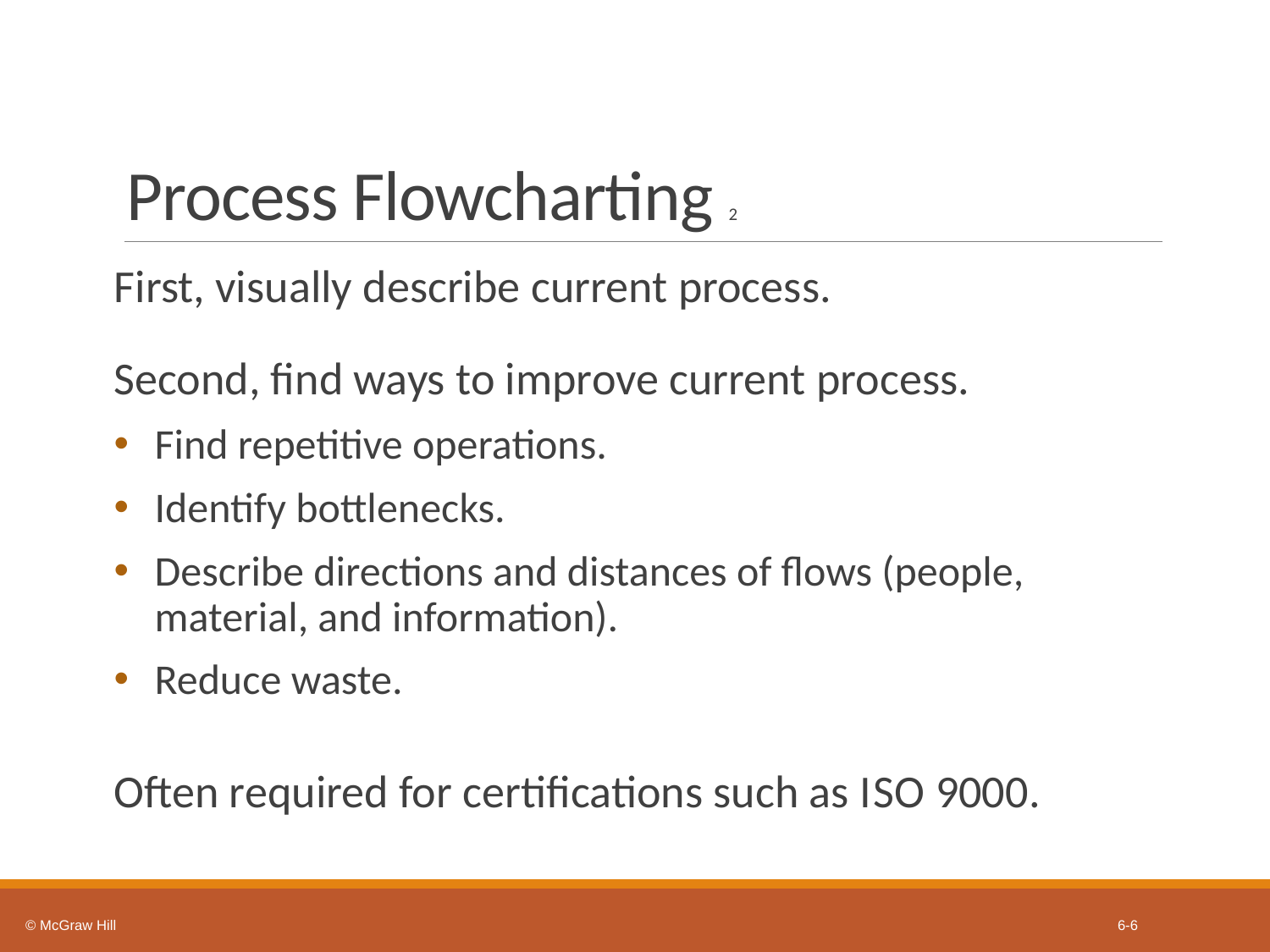

# Process Flowcharting 2
First, visually describe current process.
Second, find ways to improve current process.
Find repetitive operations.
Identify bottlenecks.
Describe directions and distances of flows (people, material, and information).
Reduce waste.
Often required for certifications such as I S O  9000.